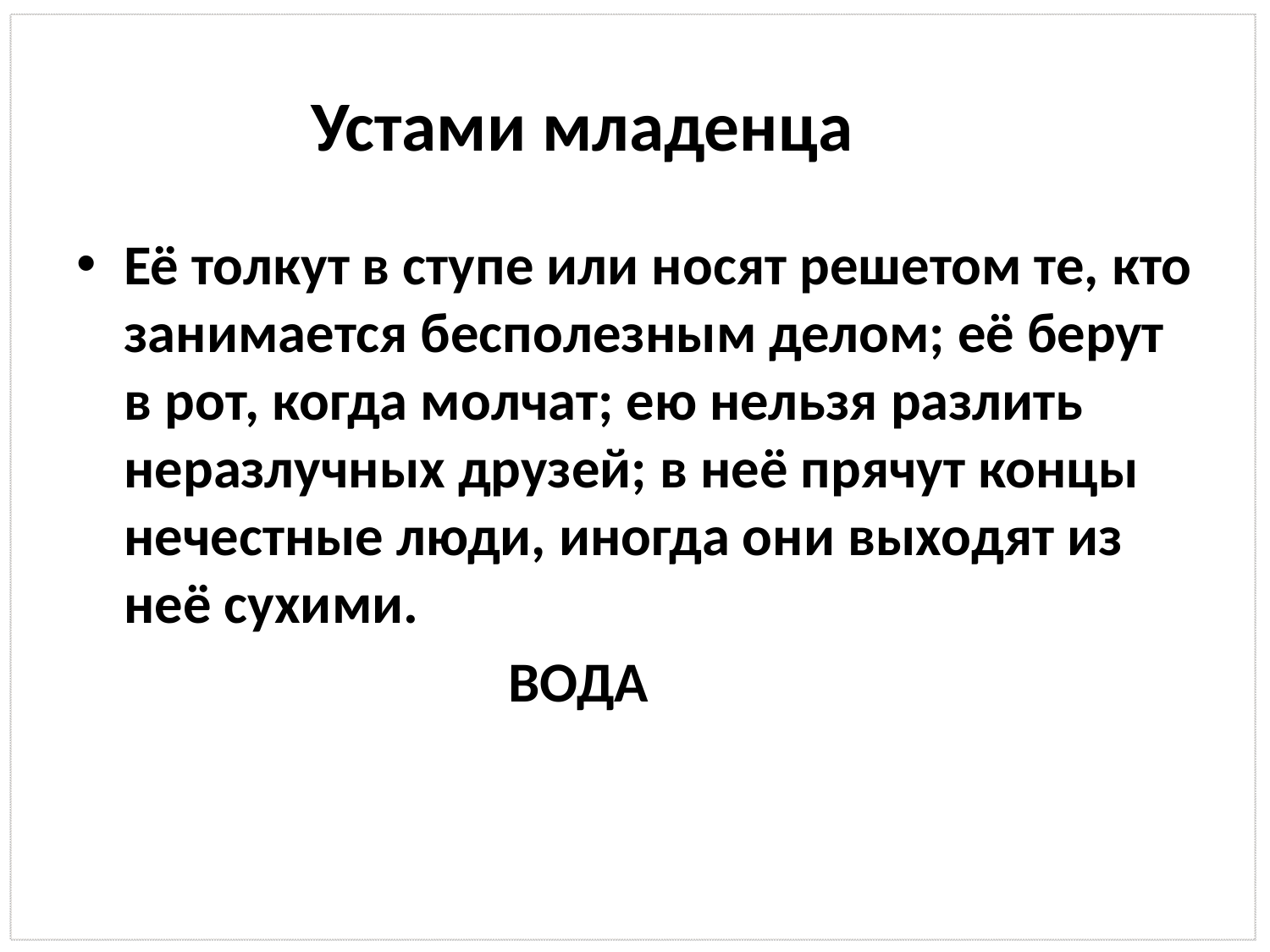

# Устами младенца
Её толкут в ступе или носят решетом те, кто занимается бесполезным делом; её берут в рот, когда молчат; ею нельзя разлить неразлучных друзей; в неё прячут концы нечестные люди, иногда они выходят из неё сухими.
                                  ВОДА